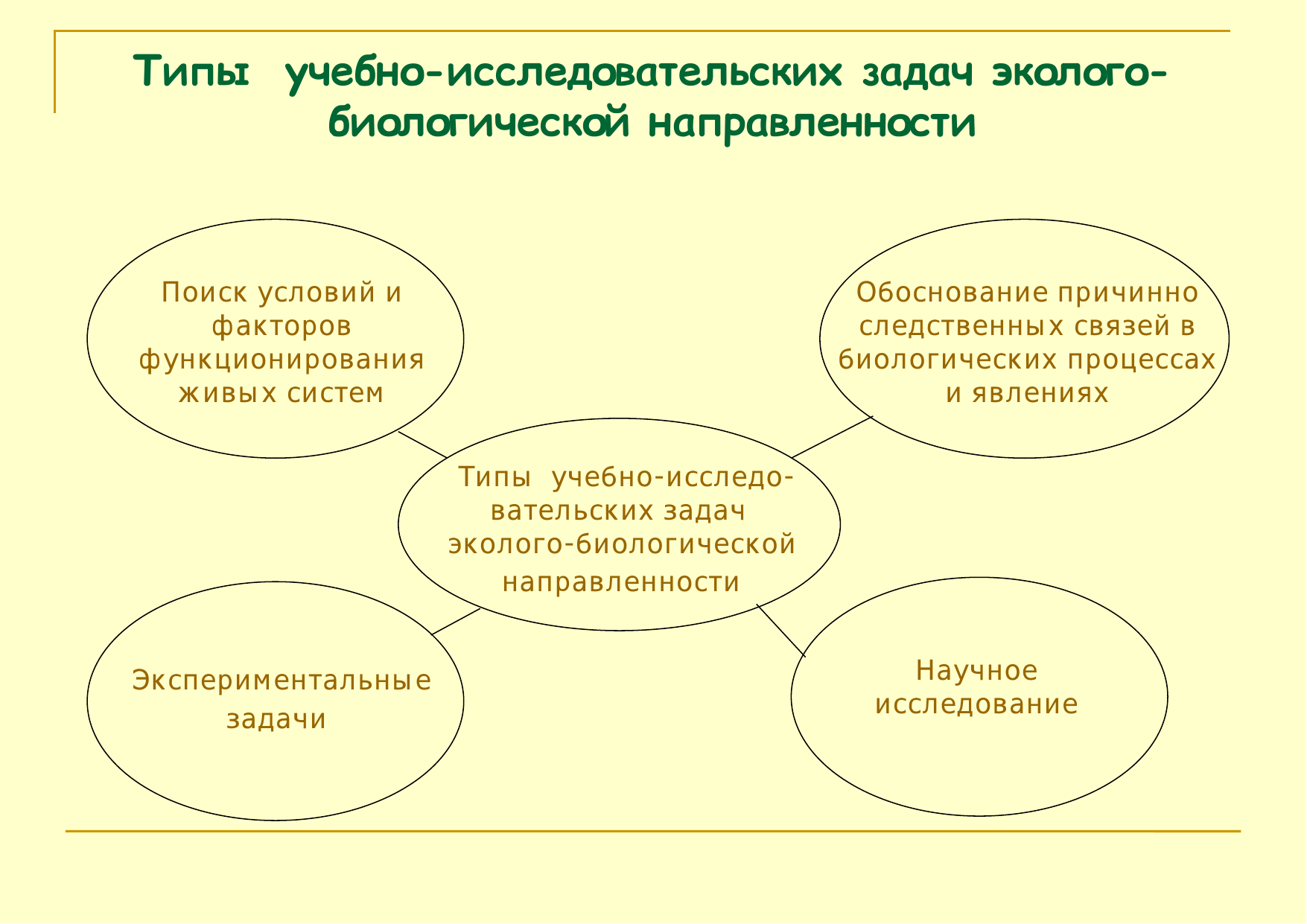

# Типы  учебно-исследовательских задач эколого-биологической направленности

Поиск условий и
факторов функционирования живых систем
Обоснование причинно
следственных связей в биологических процессах и явлениях
Типы  учебно-исследо-
вательских задач
эколого-биологической
направленности
Научное
исследование
Экспериментальные
задачи